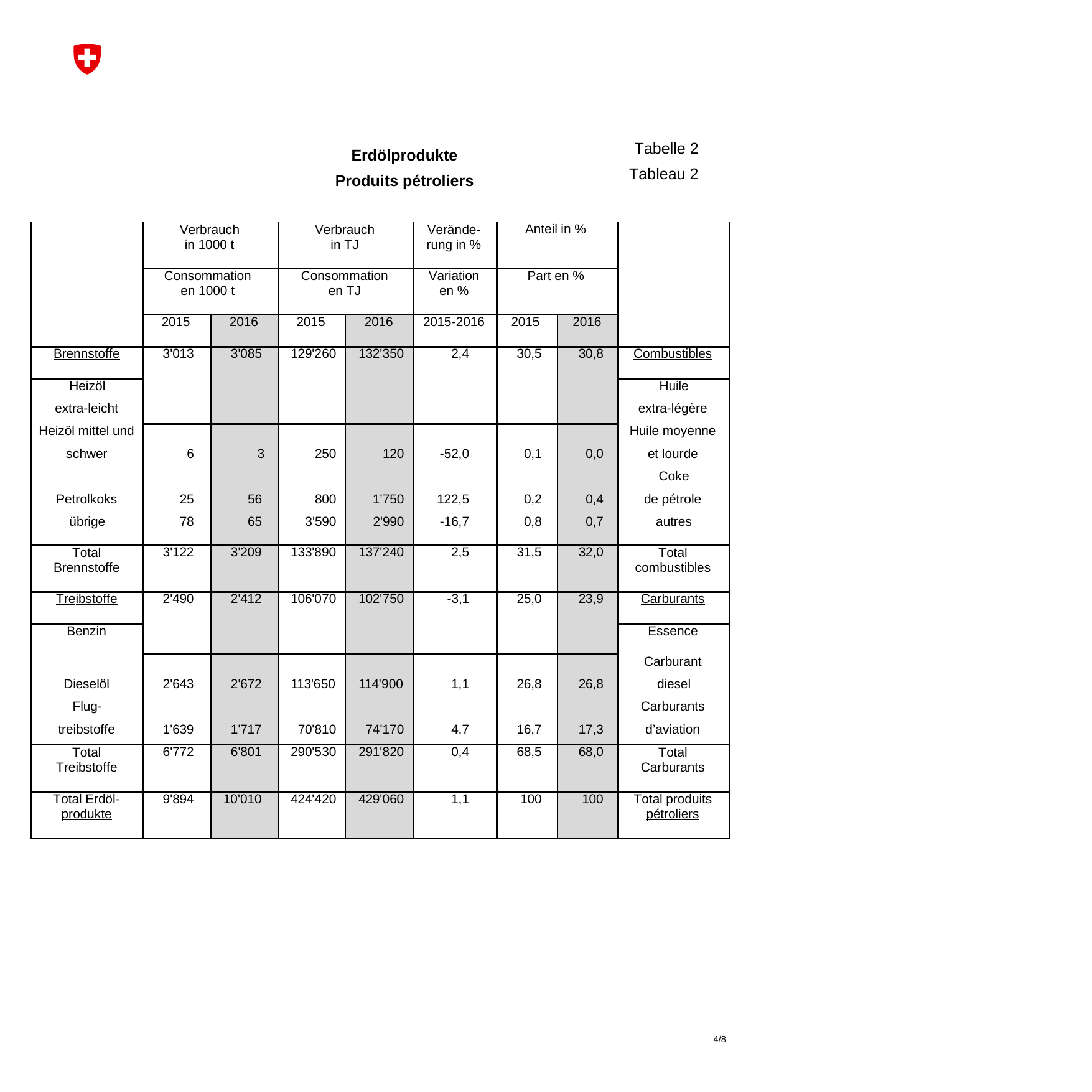

Erdölprodukte Produits pétroliers
Tabelle 2
Tableau 2
|  | Verbrauch in 1000 t |  | Verbrauch in TJ |  | Verände- rung in % | Anteil in % |  |  |
| --- | --- | --- | --- | --- | --- | --- | --- | --- |
|  | Consommation en 1000 t |  | Consommation en TJ |  | Variation en % | Part en % |  |  |
|  | 2015 | 2016 | 2015 | 2016 | 2015-2016 | 2015 | 2016 |  |
| Brennstoffe | 3'013 | 3'085 | 129'260 | 132'350 | 2,4 | 30,5 | 30,8 | Combustibles |
| Heizöl |  |  |  |  |  |  |  | Huile |
| extra-leicht |  |  |  |  |  |  |  | extra-légère |
| Heizöl mittel und |  |  |  |  |  |  |  | Huile moyenne |
| schwer | 6 | 3 | 250 | 120 | -52,0 | 0,1 | 0,0 | et lourde |
|  |  |  |  |  |  |  |  | Coke |
| Petrolkoks | 25 | 56 | 800 | 1’750 | 122,5 | 0,2 | 0,4 | de pétrole |
| übrige | 78 | 65 | 3'590 | 2'990 | -16,7 | 0,8 | 0,7 | autres |
| Total Brennstoffe | 3'122 | 3'209 | 133'890 | 137'240 | 2,5 | 31,5 | 32,0 | Total combustibles |
| Treibstoffe | 2'490 | 2'412 | 106'070 | 102'750 | -3,1 | 25,0 | 23,9 | Carburants |
| Benzin |  |  |  |  |  |  |  | Essence |
|  |  |  |  |  |  |  |  | Carburant |
| Dieselöl | 2'643 | 2'672 | 113'650 | 114'900 | 1,1 | 26,8 | 26,8 | diesel |
| Flug- |  |  |  |  |  |  |  | Carburants |
| treibstoffe | 1'639 | 1'717 | 70'810 | 74'170 | 4,7 | 16,7 | 17,3 | d’aviation |
| Total Treibstoffe | 6'772 | 6'801 | 290'530 | 291'820 | 0,4 | 68,5 | 68,0 | Total Carburants |
| Total Erdöl- produkte | 9'894 | 10'010 | 424'420 | 429'060 | 1,1 | 100 | 100 | Total produits pétroliers |
4/8